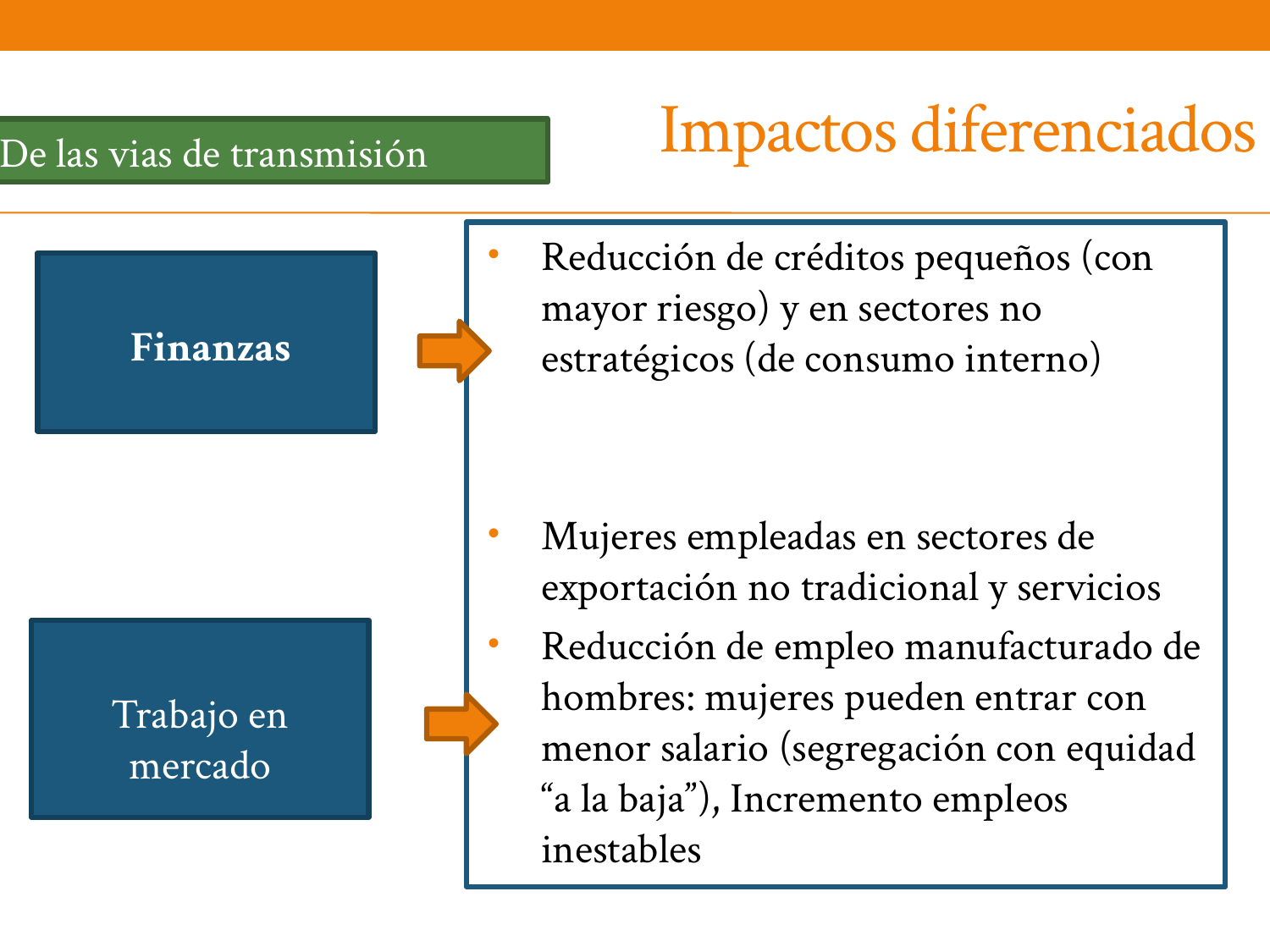

# Impactos diferenciados
De las vias de transmisión
Reducción de créditos pequeños (con mayor riesgo) y en sectores no estratégicos (de consumo interno)

Mujeres empleadas en sectores de exportación no tradicional y servicios
Reducción de empleo manufacturado de hombres: mujeres pueden entrar con menor salario (segregación con equidad “a la baja”), Incremento empleos inestables

Finanzas

Trabajo en mercado